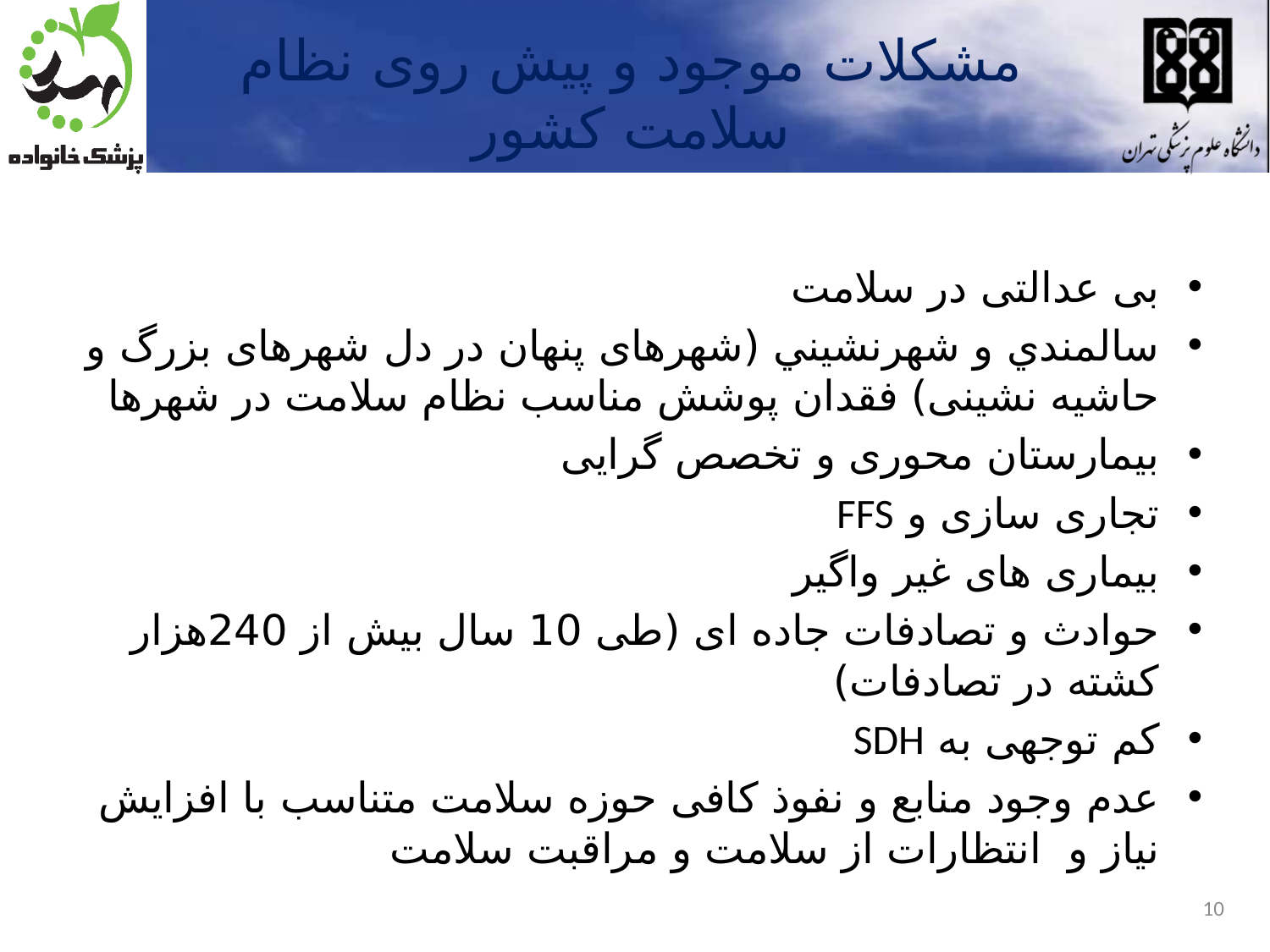

# مشکلات موجود و پیش روی نظام سلامت کشور
بی عدالتی در سلامت
سالمندي و شهرنشيني (شهرهای پنهان در دل شهرهای بزرگ و حاشیه نشینی) فقدان پوشش مناسب نظام سلامت در شهرها
بیمارستان محوری و تخصص گرایی
تجاری سازی و FFS
بیماری های غیر واگیر
حوادث و تصادفات جاده ای (طی 10 سال بیش از 240هزار کشته در تصادفات)
کم توجهی به SDH
عدم وجود منابع و نفوذ کافی حوزه سلامت متناسب با افزايش نیاز و  انتظارات از سلامت و مراقبت سلامت
10